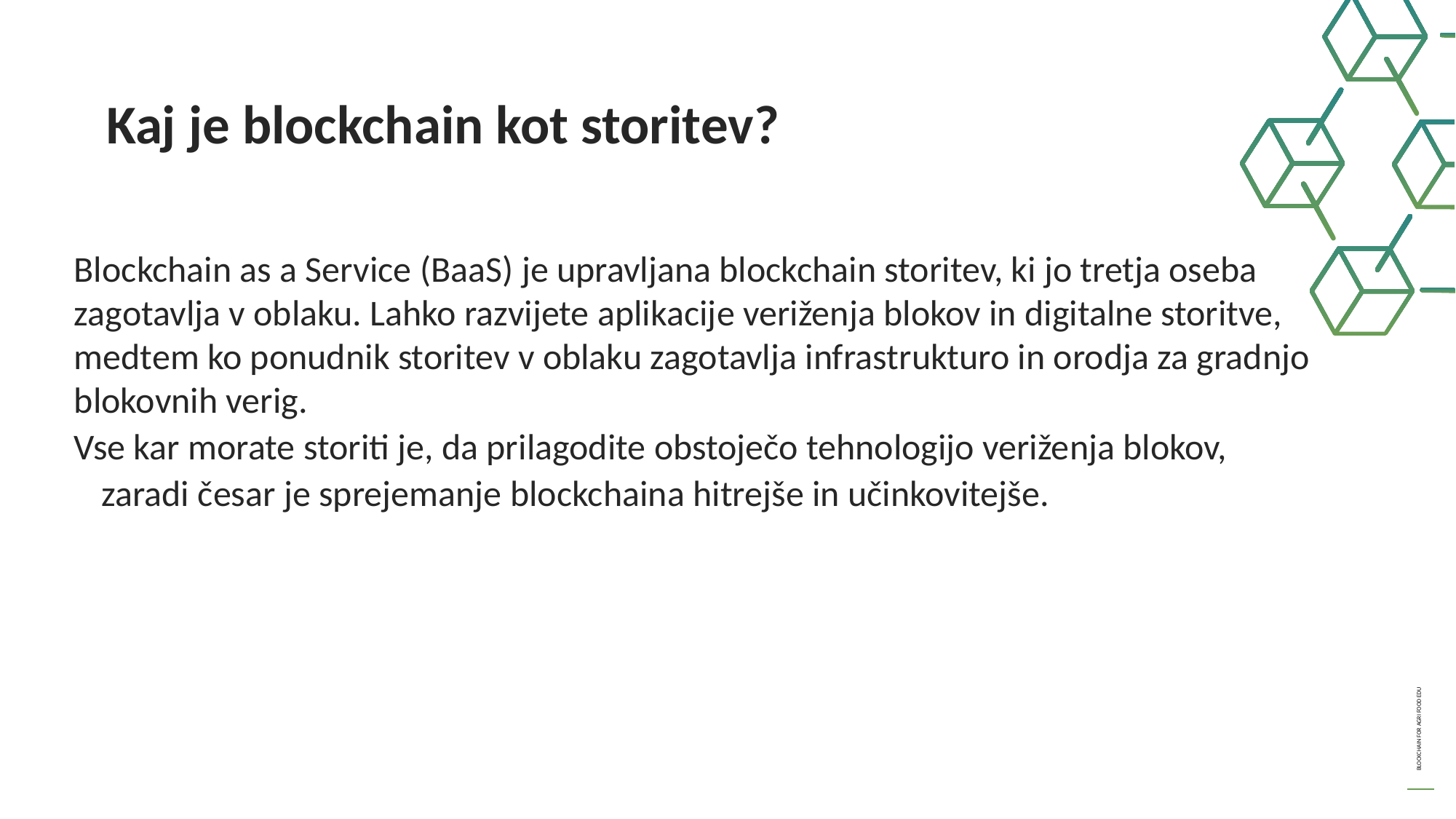

Kaj je blockchain kot storitev?
Blockchain as a Service (BaaS) je upravljana blockchain storitev, ki jo tretja oseba zagotavlja v oblaku. Lahko razvijete aplikacije veriženja blokov in digitalne storitve, medtem ko ponudnik storitev v oblaku zagotavlja infrastrukturo in orodja za gradnjo blokovnih verig.
Vse kar morate storiti je, da prilagodite obstoječo tehnologijo veriženja blokov, zaradi česar je sprejemanje blockchaina hitrejše in učinkovitejše.